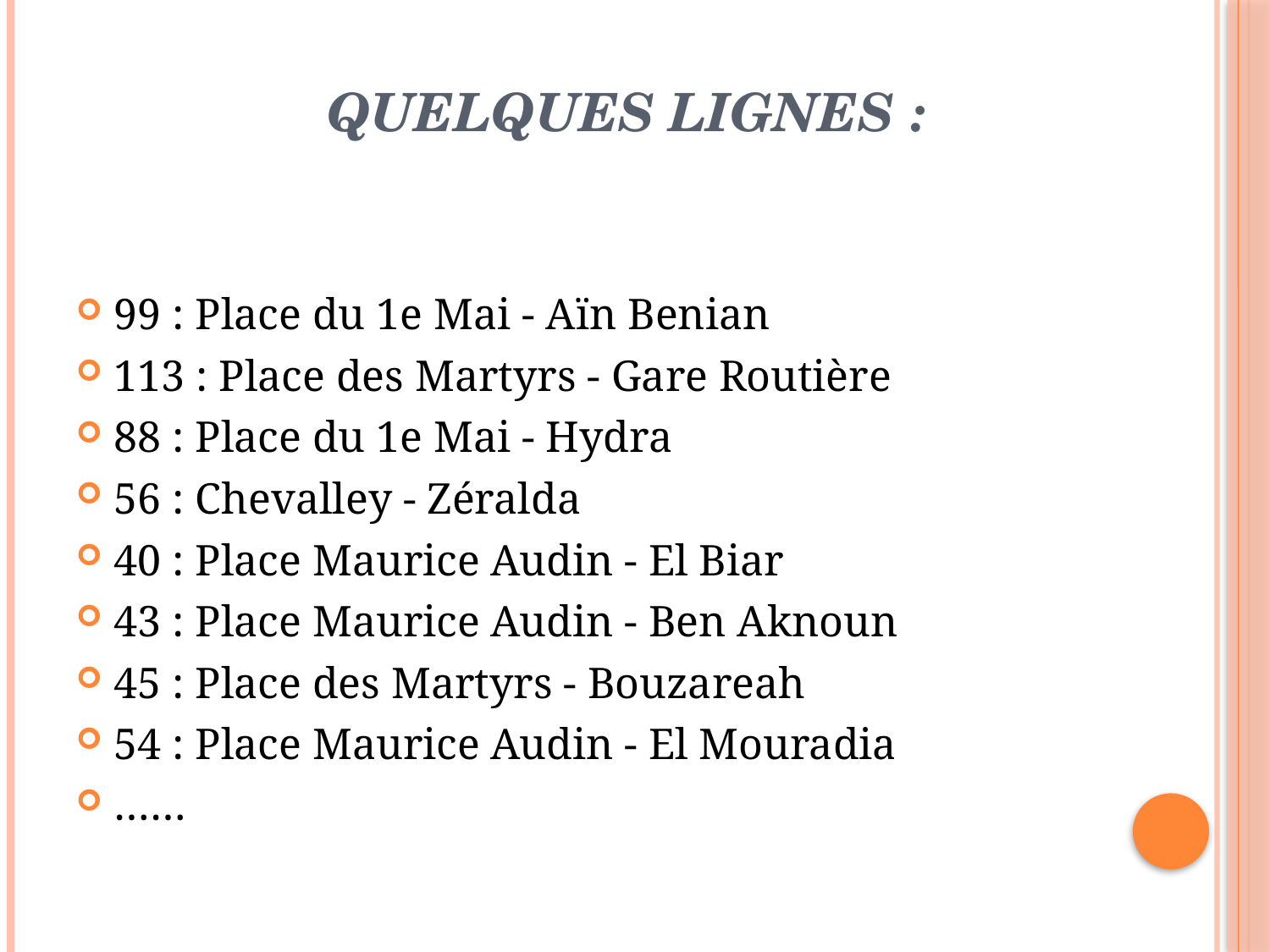

# Quelques lignes :

99 : Place du 1e Mai - Aïn Benian
113 : Place des Martyrs - Gare Routière
88 : Place du 1e Mai - Hydra
56 : Chevalley - Zéralda
40 : Place Maurice Audin - El Biar
43 : Place Maurice Audin - Ben Aknoun
45 : Place des Martyrs - Bouzareah
54 : Place Maurice Audin - El Mouradia
……